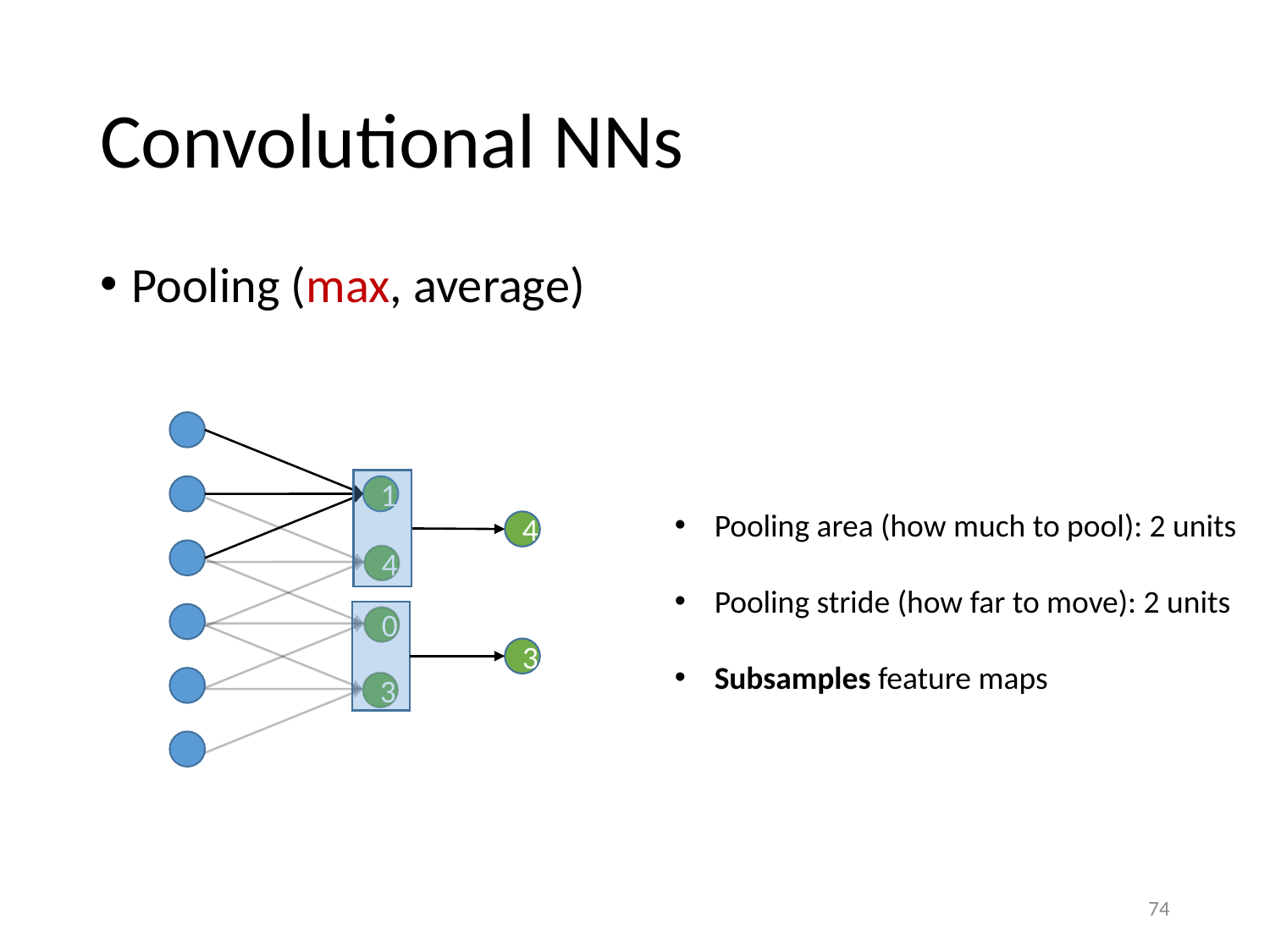

# Convolutional NNs
Pooling (max, average)

1

Pooling area (how much to pool): 2 units

Pooling stride (how far to move): 2 units

Subsamples feature maps
4

4

0
3

3

74